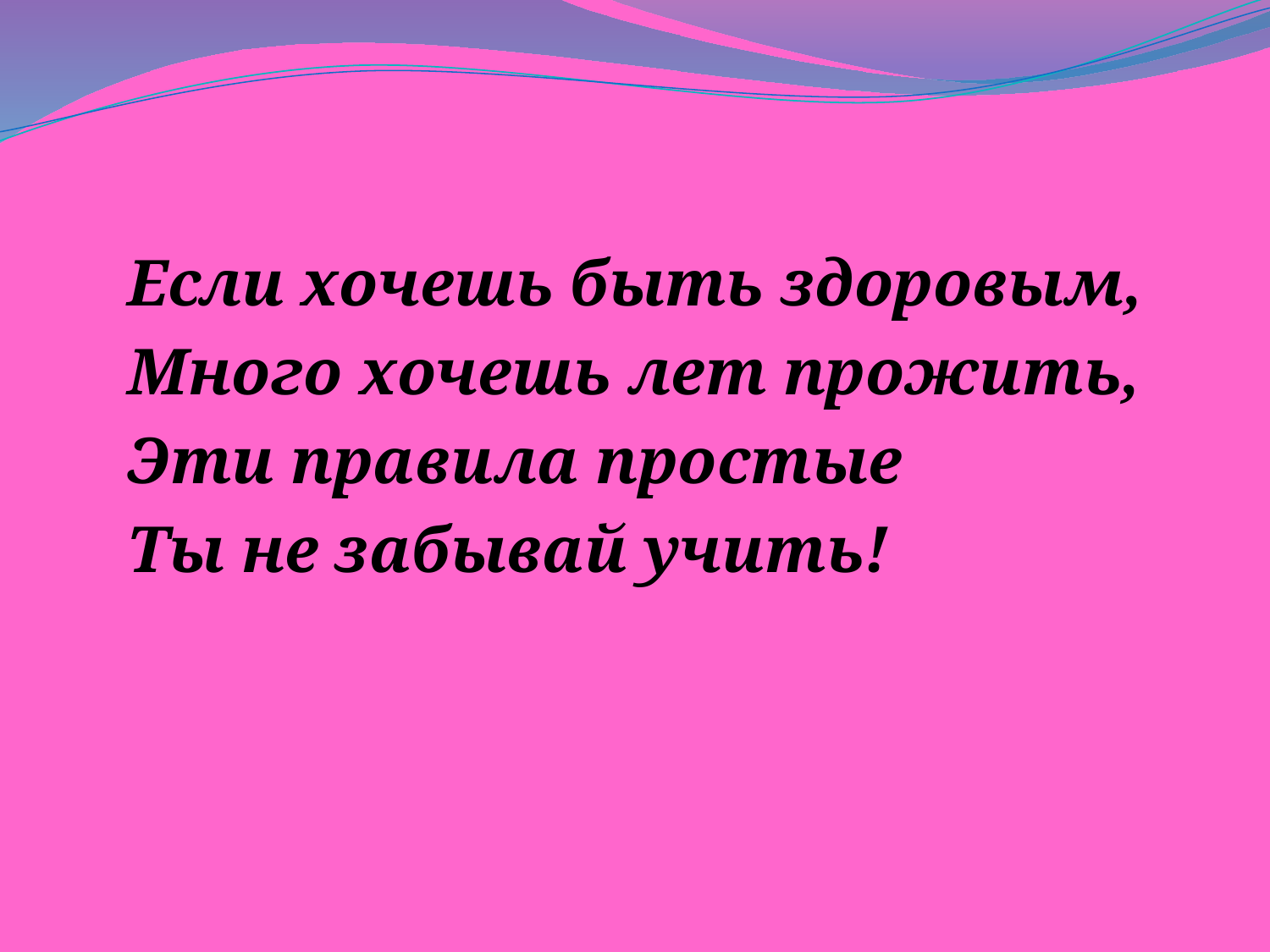

#
Если хочешь быть здоровым,
Много хочешь лет прожить,
Эти правила простые
Ты не забывай учить!